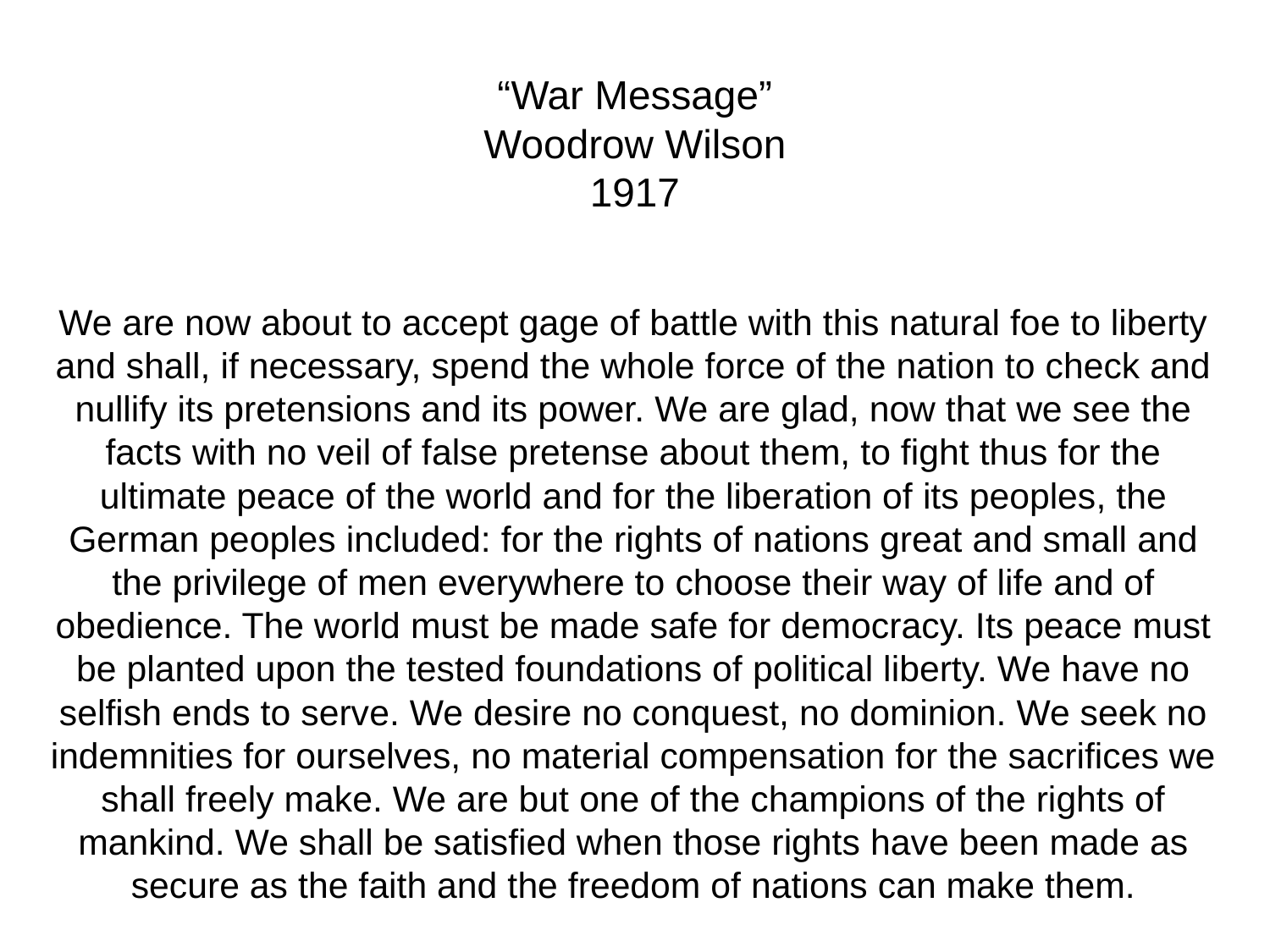

# “War Message” Woodrow Wilson 1917
We are now about to accept gage of battle with this natural foe to liberty and shall, if necessary, spend the whole force of the nation to check and nullify its pretensions and its power. We are glad, now that we see the facts with no veil of false pretense about them, to fight thus for the ultimate peace of the world and for the liberation of its peoples, the German peoples included: for the rights of nations great and small and the privilege of men everywhere to choose their way of life and of obedience. The world must be made safe for democracy. Its peace must be planted upon the tested foundations of political liberty. We have no selfish ends to serve. We desire no conquest, no dominion. We seek no indemnities for ourselves, no material compensation for the sacrifices we shall freely make. We are but one of the champions of the rights of mankind. We shall be satisfied when those rights have been made as secure as the faith and the freedom of nations can make them.